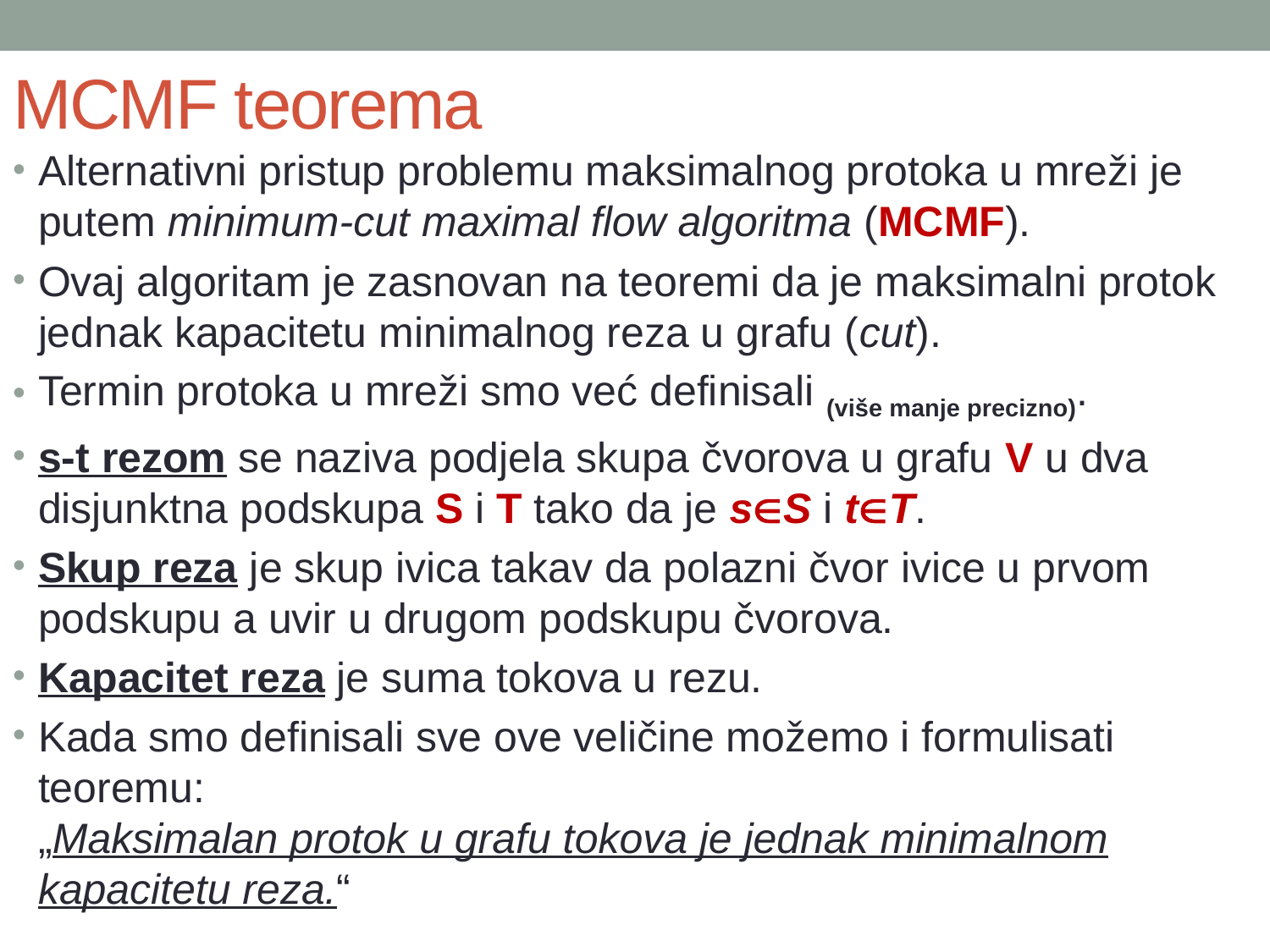

# MCMF teorema
Alternativni pristup problemu maksimalnog protoka u mreži je putem minimum-cut maximal flow algoritma (MCMF).
Ovaj algoritam je zasnovan na teoremi da je maksimalni protok jednak kapacitetu minimalnog reza u grafu (cut).
Termin protoka u mreži smo već definisali (više manje precizno).
s-t rezom se naziva podjela skupa čvorova u grafu V u dva disjunktna podskupa S i T tako da je s∈S i t∈T.
Skup reza je skup ivica takav da polazni čvor ivice u prvom podskupu a uvir u drugom podskupu čvorova.
Kapacitet reza je suma tokova u rezu.
Kada smo definisali sve ove veličine možemo i formulisati teoremu:
„Maksimalan protok u grafu tokova je jednak minimalnom kapacitetu reza.“